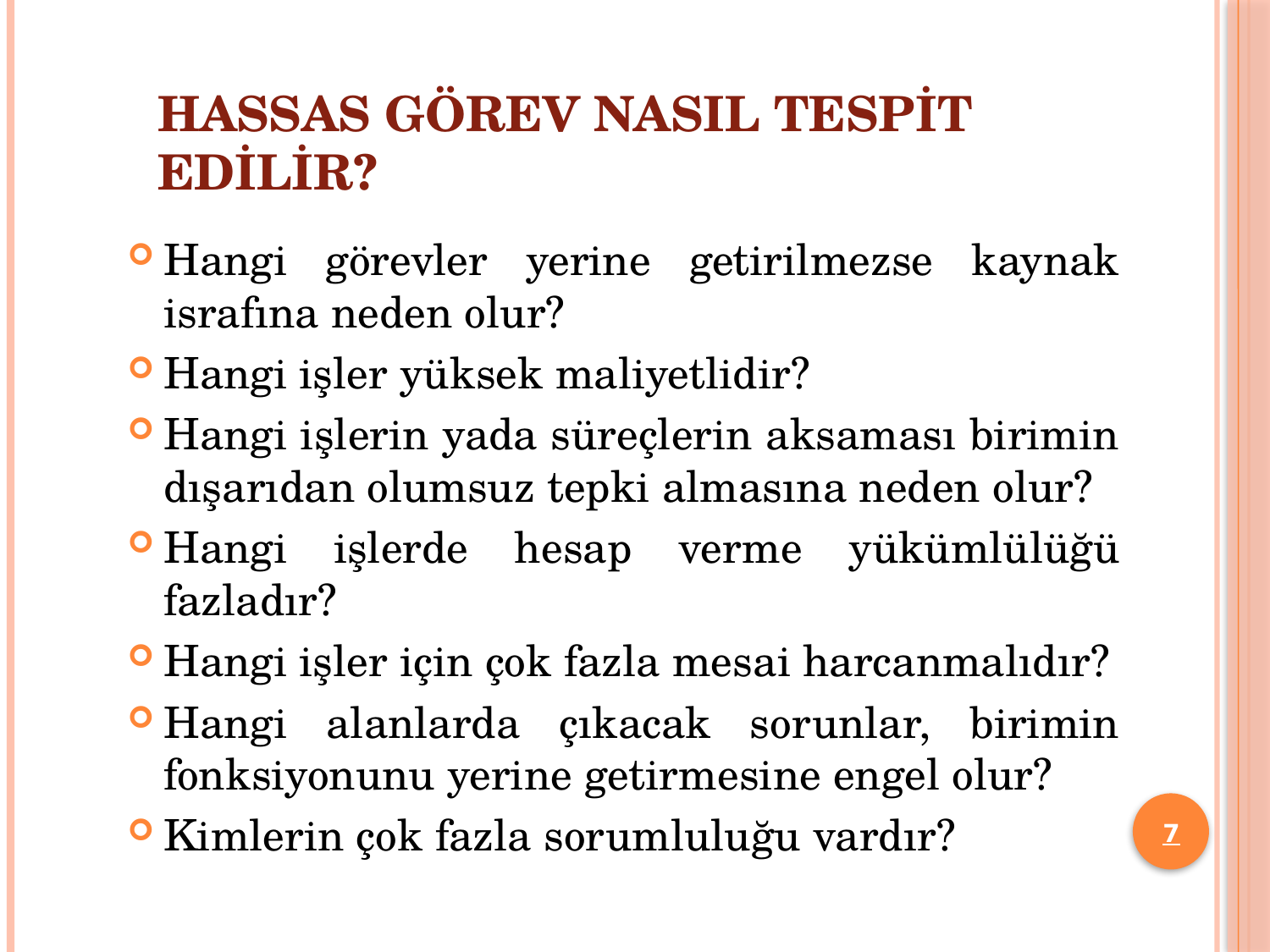

# Hassas Görev Nasıl Tespit Edilir?
Hangi görevler yerine getirilmezse kaynak israfına neden olur?
Hangi işler yüksek maliyetlidir?
Hangi işlerin yada süreçlerin aksaması birimin dışarıdan olumsuz tepki almasına neden olur?
Hangi işlerde hesap verme yükümlülüğü fazladır?
Hangi işler için çok fazla mesai harcanmalıdır?
Hangi alanlarda çıkacak sorunlar, birimin fonksiyonunu yerine getirmesine engel olur?
Kimlerin çok fazla sorumluluğu vardır?

7